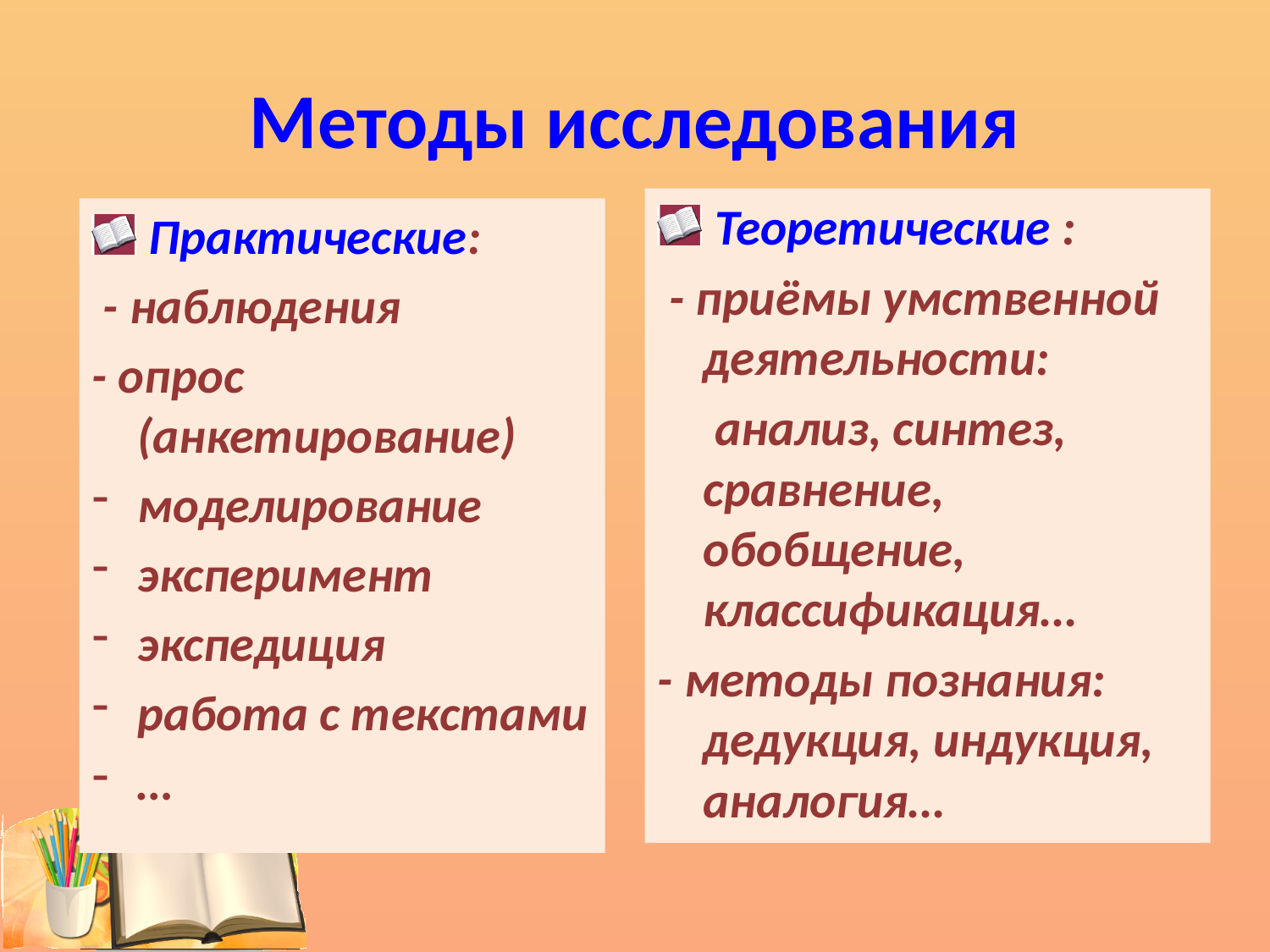

# Методы исследования
 Теоретические :
 - приёмы умственной деятельности:
     анализ, синтез, сравнение, обобщение, классификация…
- методы познания: дедукция, индукция, аналогия…
 Практические:
 - наблюдения
- опрос (анкетирование)
моделирование
эксперимент
экспедиция
работа с текстами
…